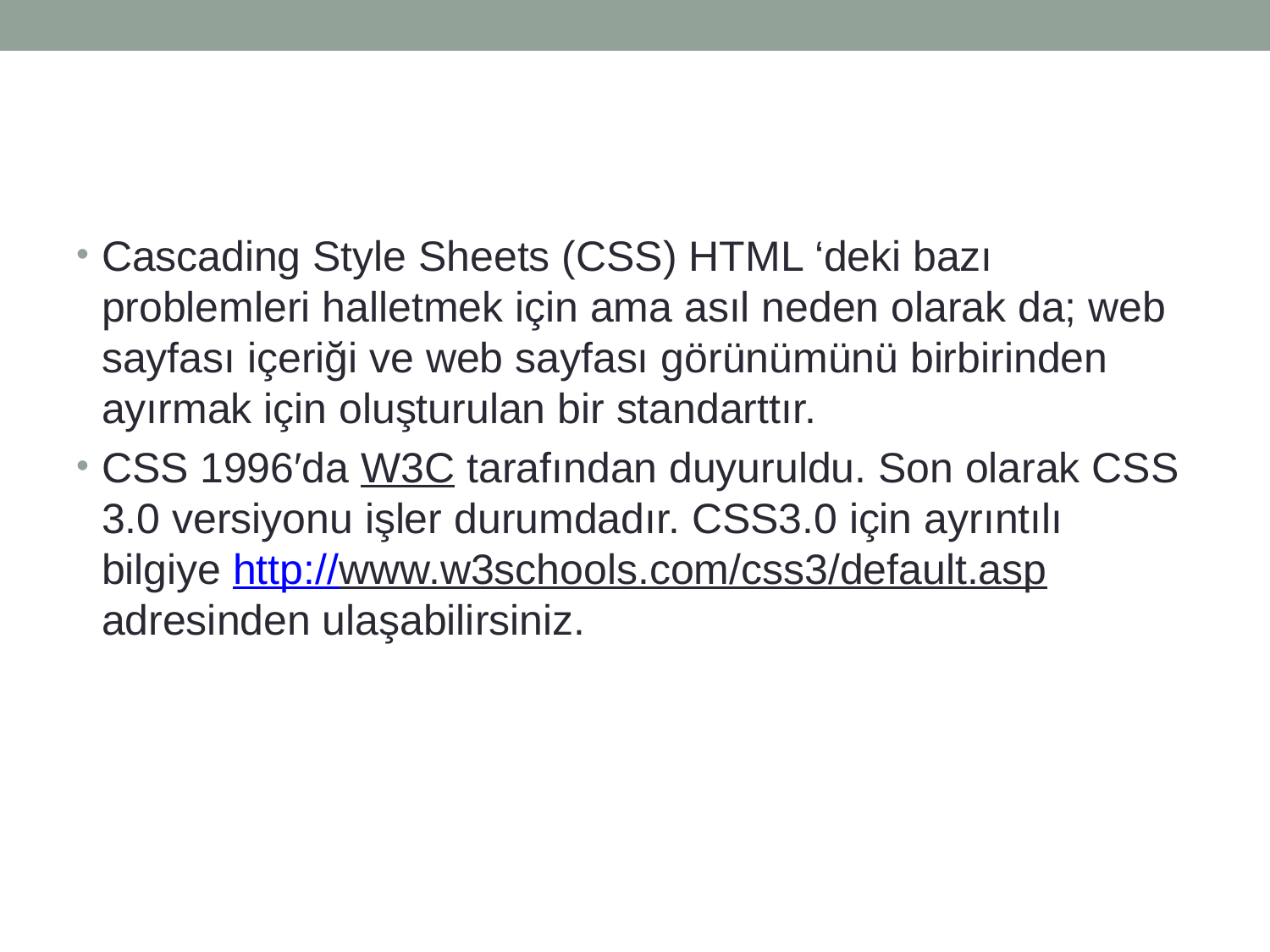

#
Cascading Style Sheets (CSS) HTML ‘deki bazı problemleri halletmek için ama asıl neden olarak da; web sayfası içeriği ve web sayfası görünümünü birbirinden ayırmak için oluşturulan bir standarttır.
CSS 1996′da W3C tarafından duyuruldu. Son olarak CSS 3.0 versiyonu işler durumdadır. CSS3.0 için ayrıntılı bilgiye http://www.w3schools.com/css3/default.asp adresinden ulaşabilirsiniz.